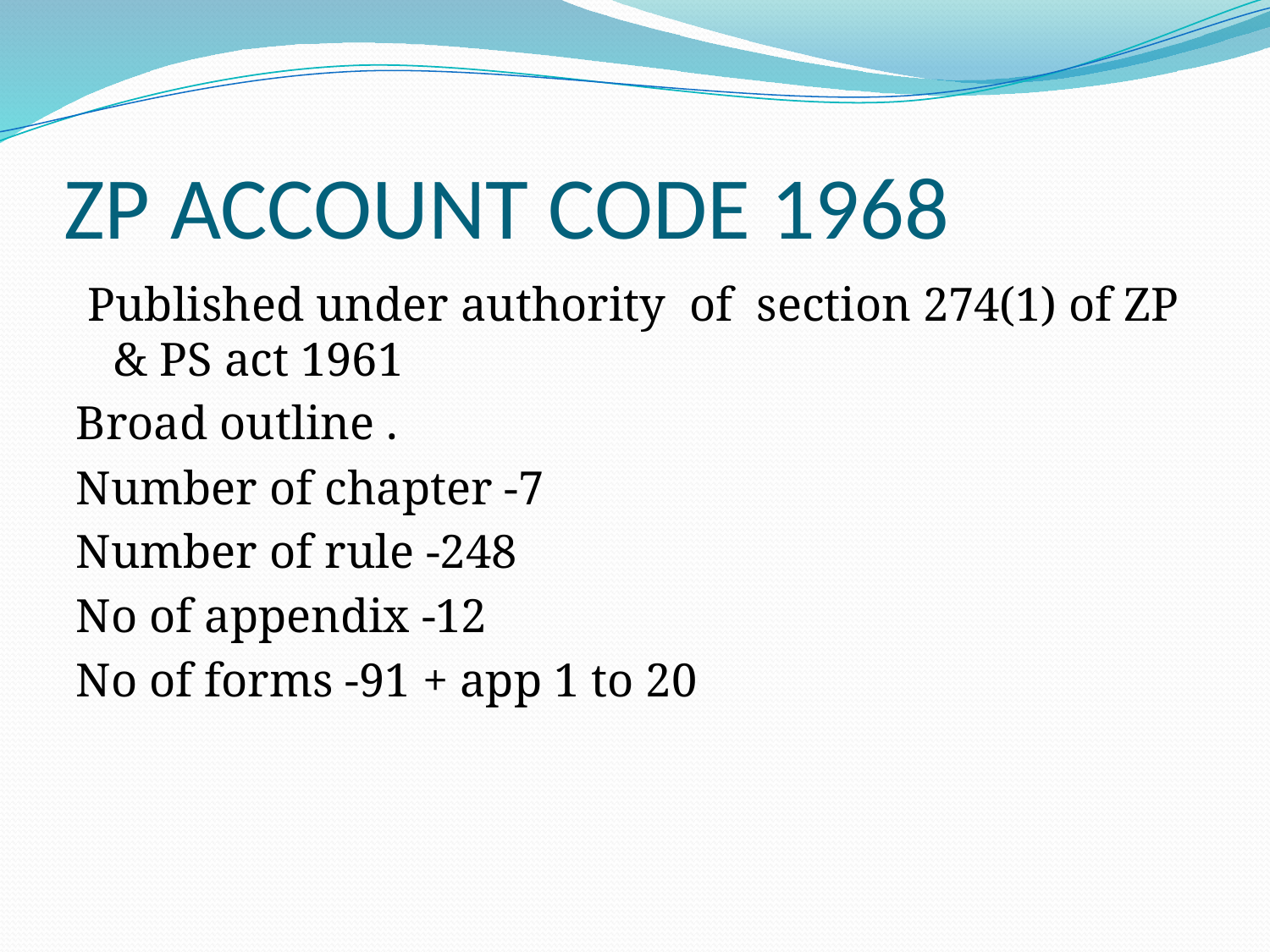

# ZP ACCOUNT CODE 1968
 Published under authority  of  section 274(1) of ZP & PS act 1961
Broad outline .
Number of chapter -7
Number of rule -248
No of appendix -12
No of forms -91 + app 1 to 20